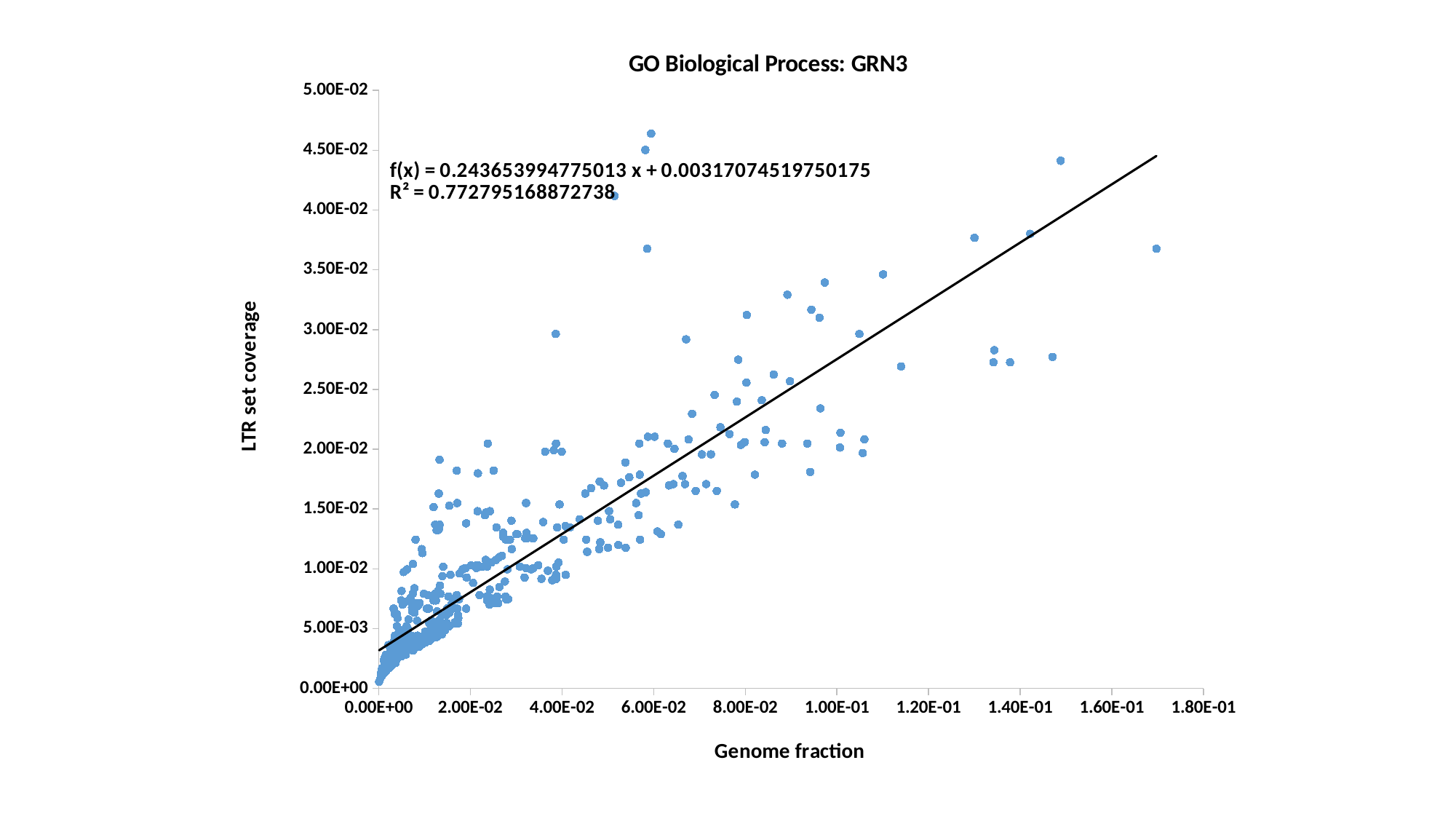

### Chart: GO Biological Process: GRN3

| Category | LTR fraction |
|---|---|